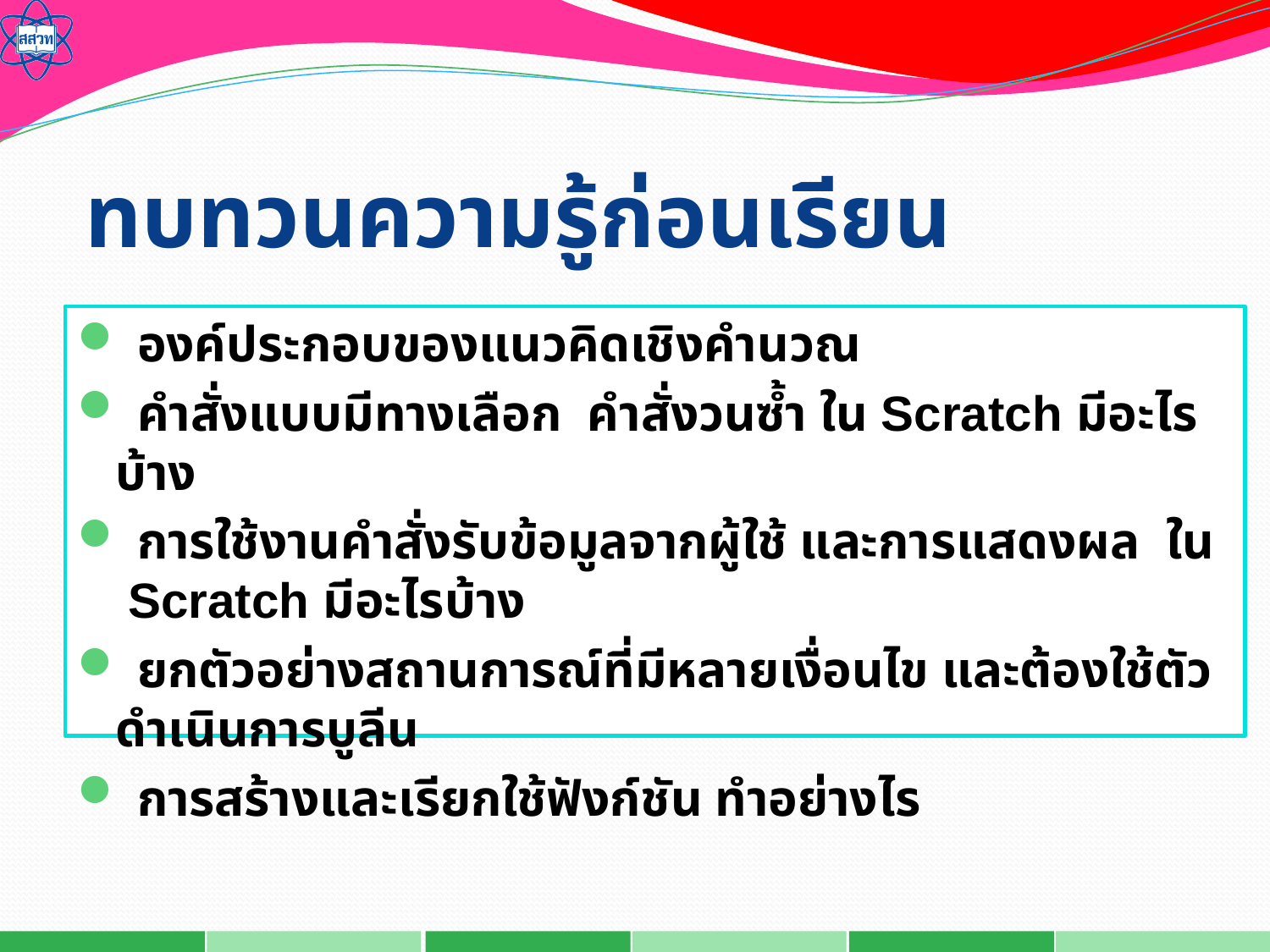

ทบทวนความรู้ก่อนเรียน
 องค์ประกอบของแนวคิดเชิงคำนวณ
 คำสั่งแบบมีทางเลือก  คำสั่งวนซ้ำ ใน Scratch มีอะไรบ้าง
 การใช้งานคำสั่งรับข้อมูลจากผู้ใช้ และการแสดงผล  ใน Scratch มีอะไรบ้าง
 ยกตัวอย่างสถานการณ์ที่มีหลายเงื่อนไข และต้องใช้ตัวดำเนินการบูลีน
 การสร้างและเรียกใช้ฟังก์ชัน ทำอย่างไร